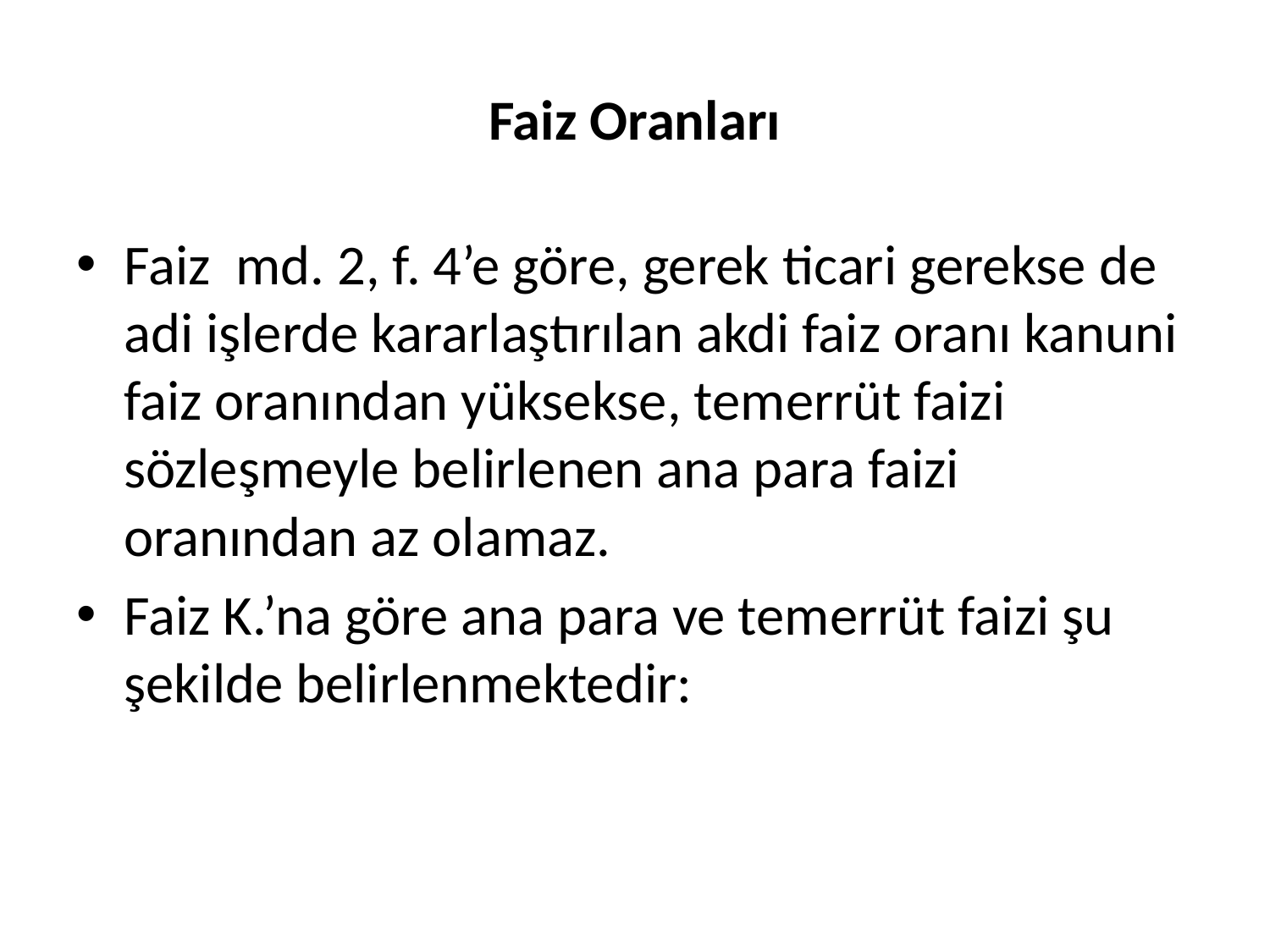

# Faiz Oranları
Faiz  md. 2, f. 4’e göre, gerek ticari gerekse de adi işlerde kararlaştırılan akdi faiz oranı kanuni faiz oranından yüksekse, temerrüt faizi sözleşmeyle belirlenen ana para faizi oranından az olamaz.
Faiz K.’na göre ana para ve temerrüt faizi şu şekilde belirlenmektedir: